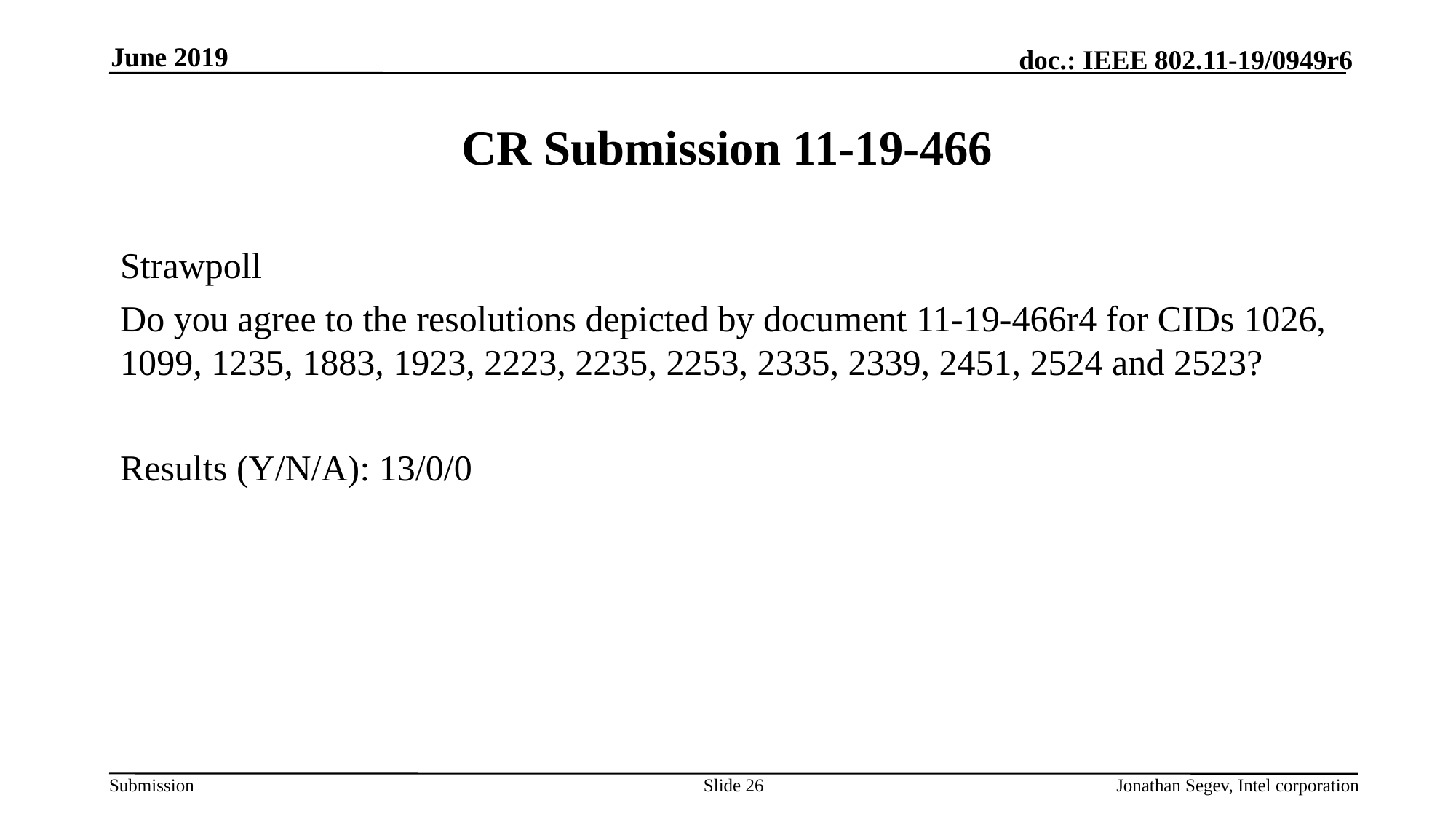

June 2019
# CR Submission 11-19-466
Strawpoll
Do you agree to the resolutions depicted by document 11-19-466r4 for CIDs 1026, 1099, 1235, 1883, 1923, 2223, 2235, 2253, 2335, 2339, 2451, 2524 and 2523?

Results (Y/N/A): 13/0/0
Slide 26
Jonathan Segev, Intel corporation